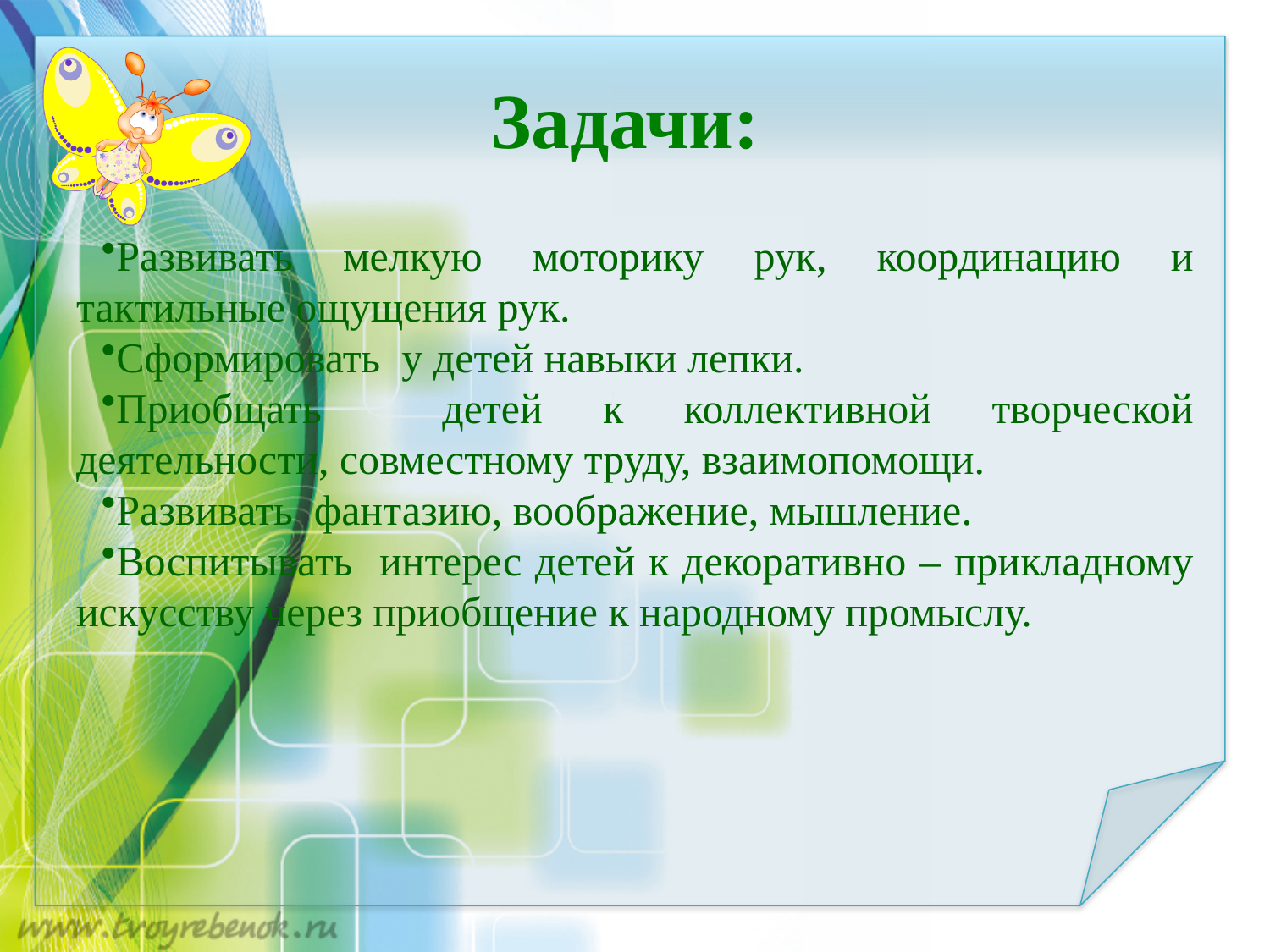

# Задачи:
Развивать мелкую моторику рук, координацию и тактильные ощущения рук.
Сформировать  у детей навыки лепки.
Приобщать  детей к коллективной творческой деятельности, совместному труду, взаимопомощи.
Развивать  фантазию, воображение, мышление.
Воспитывать  интерес детей к декоративно – прикладному искусству через приобщение к народному промыслу.